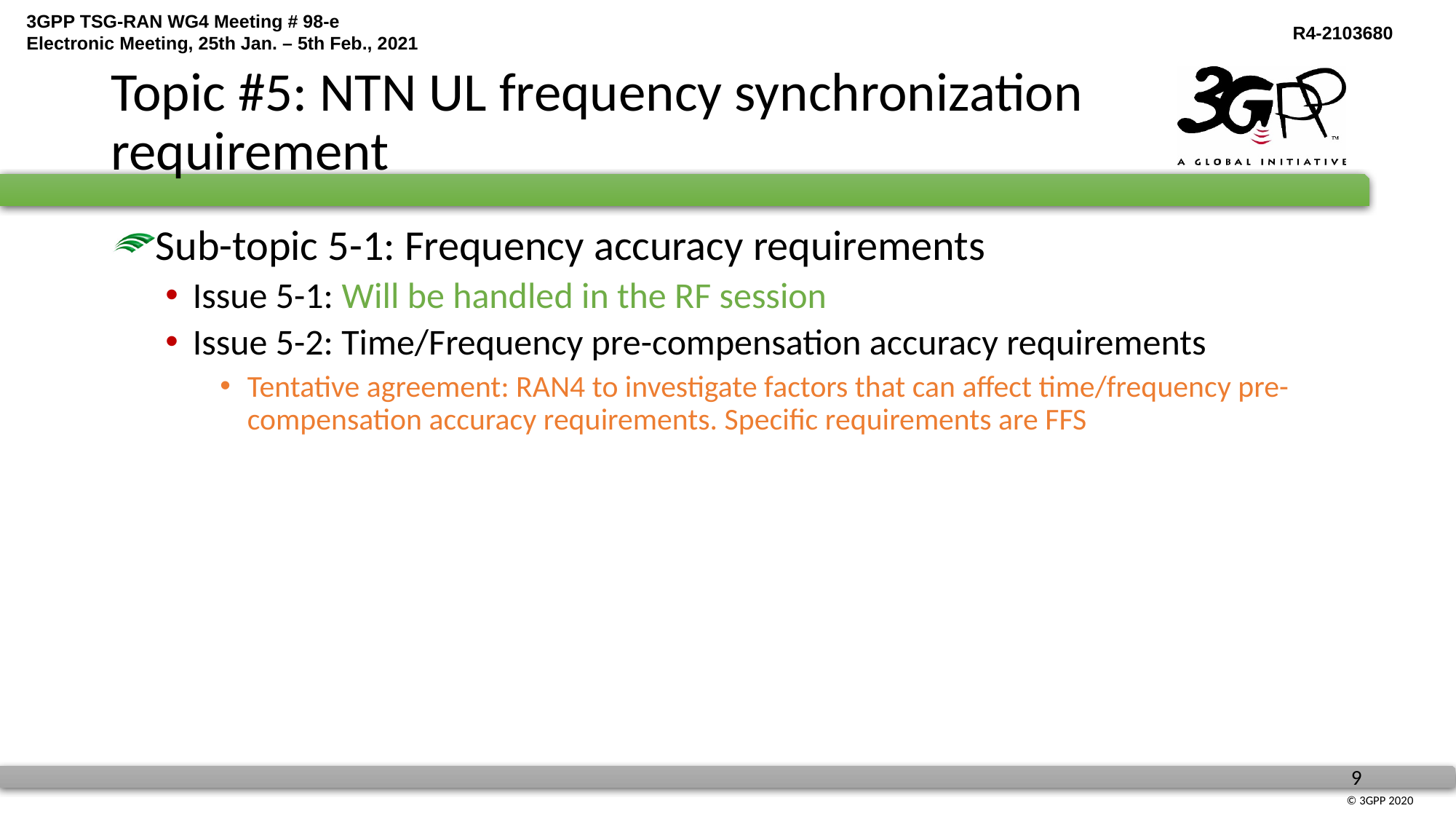

# Topic #5: NTN UL frequency synchronization requirement
Sub-topic 5-1: Frequency accuracy requirements
Issue 5-1: Will be handled in the RF session
Issue 5-2: Time/Frequency pre-compensation accuracy requirements
Tentative agreement: RAN4 to investigate factors that can affect time/frequency pre-compensation accuracy requirements. Specific requirements are FFS